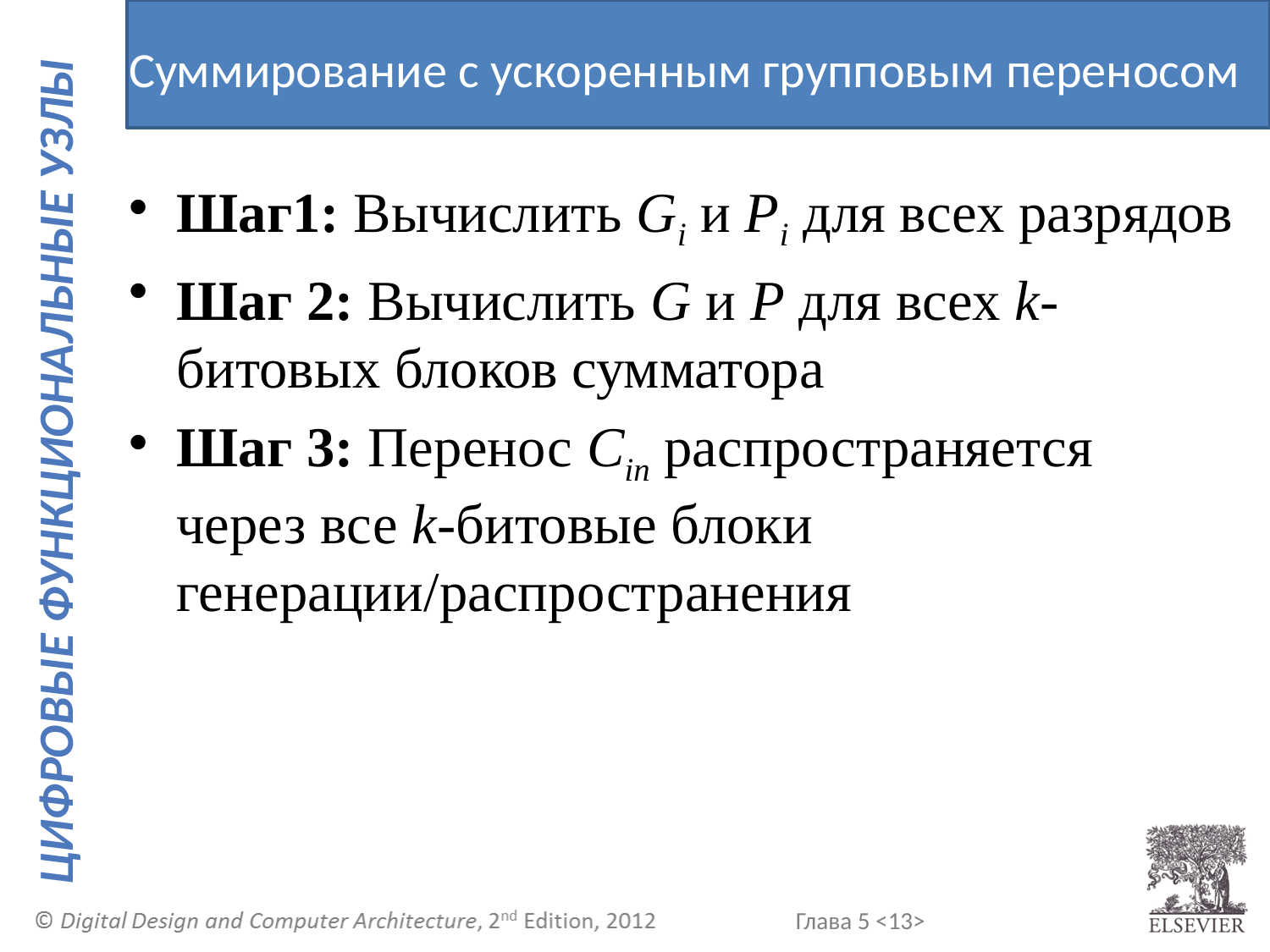

Суммирование с ускоренным групповым переносом
Шаг1: Вычислить Gi и Pi для всех разрядов
Шаг 2: Вычислить G и P для всех k-битовых блоков сумматора
Шаг 3: Перенос Cin распространяется  через все k-битовые блоки генерации/распространения